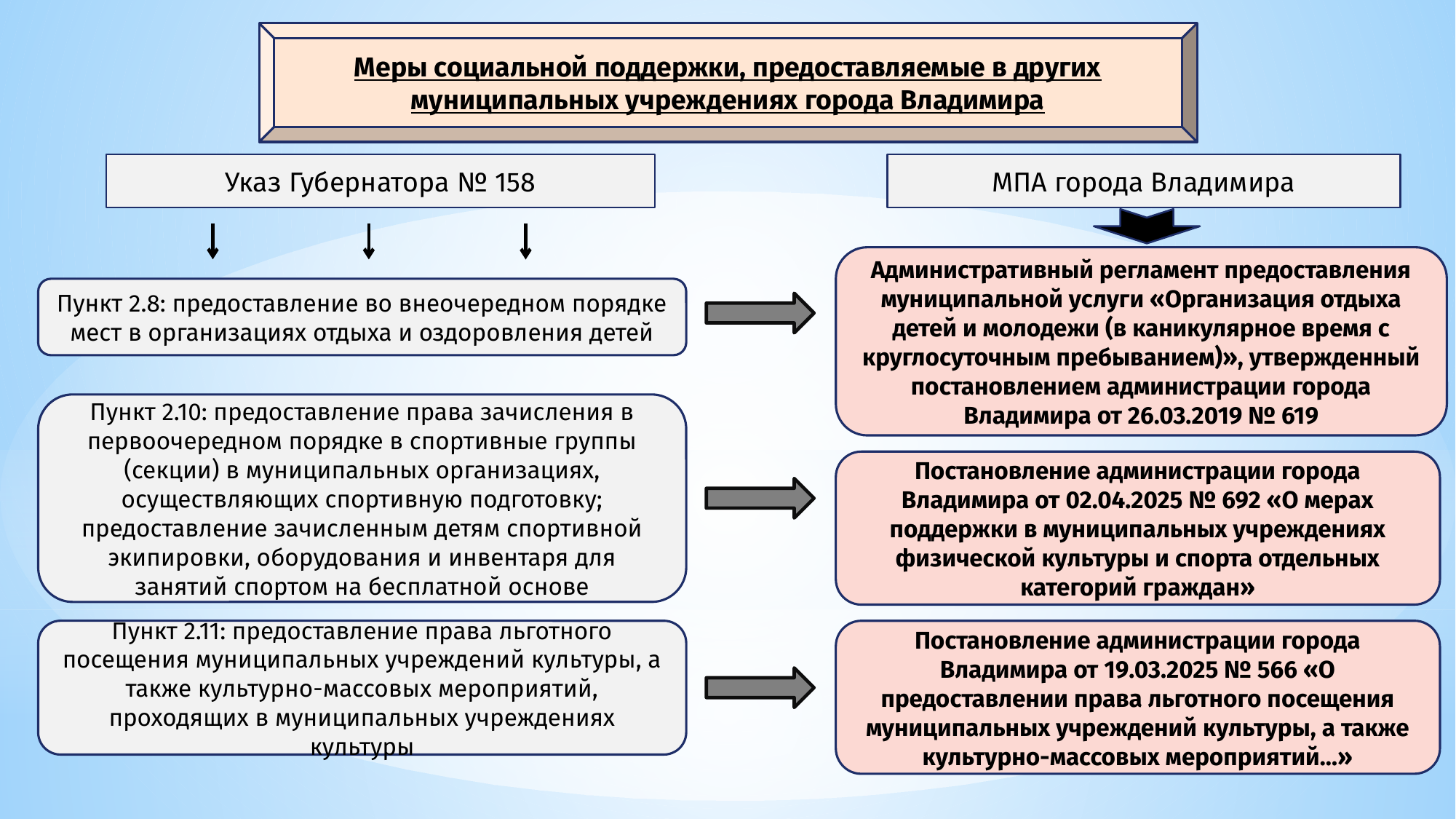

Меры социальной поддержки, предоставляемые в других муниципальных учреждениях города Владимира
Указ Губернатора № 158
МПА города Владимира

Административный регламент предоставления муниципальной услуги «Организация отдыха детей и молодежи (в каникулярное время с круглосуточным пребыванием)», утвержденный постановлением администрации города Владимира от 26.03.2019 № 619
Пункт 2.8: предоставление во внеочередном порядке мест в организациях отдыха и оздоровления детей

Пункт 2.10: предоставление права зачисления в первоочередном порядке в спортивные группы (секции) в муниципальных организациях, осуществляющих спортивную подготовку;
предоставление зачисленным детям спортивной экипировки, оборудования и инвентаря для занятий спортом на бесплатной основе
Постановление администрации города Владимира от 02.04.2025 № 692 «О мерах поддержки в муниципальных учреждениях физической культуры и спорта отдельных категорий граждан»

Пункт 2.11: предоставление права льготного посещения муниципальных учреждений культуры, а также культурно-массовых мероприятий, проходящих в муниципальных учреждениях культуры
Постановление администрации города Владимира от 19.03.2025 № 566 «О предоставлении права льготного посещения муниципальных учреждений культуры, а также культурно-массовых мероприятий…»